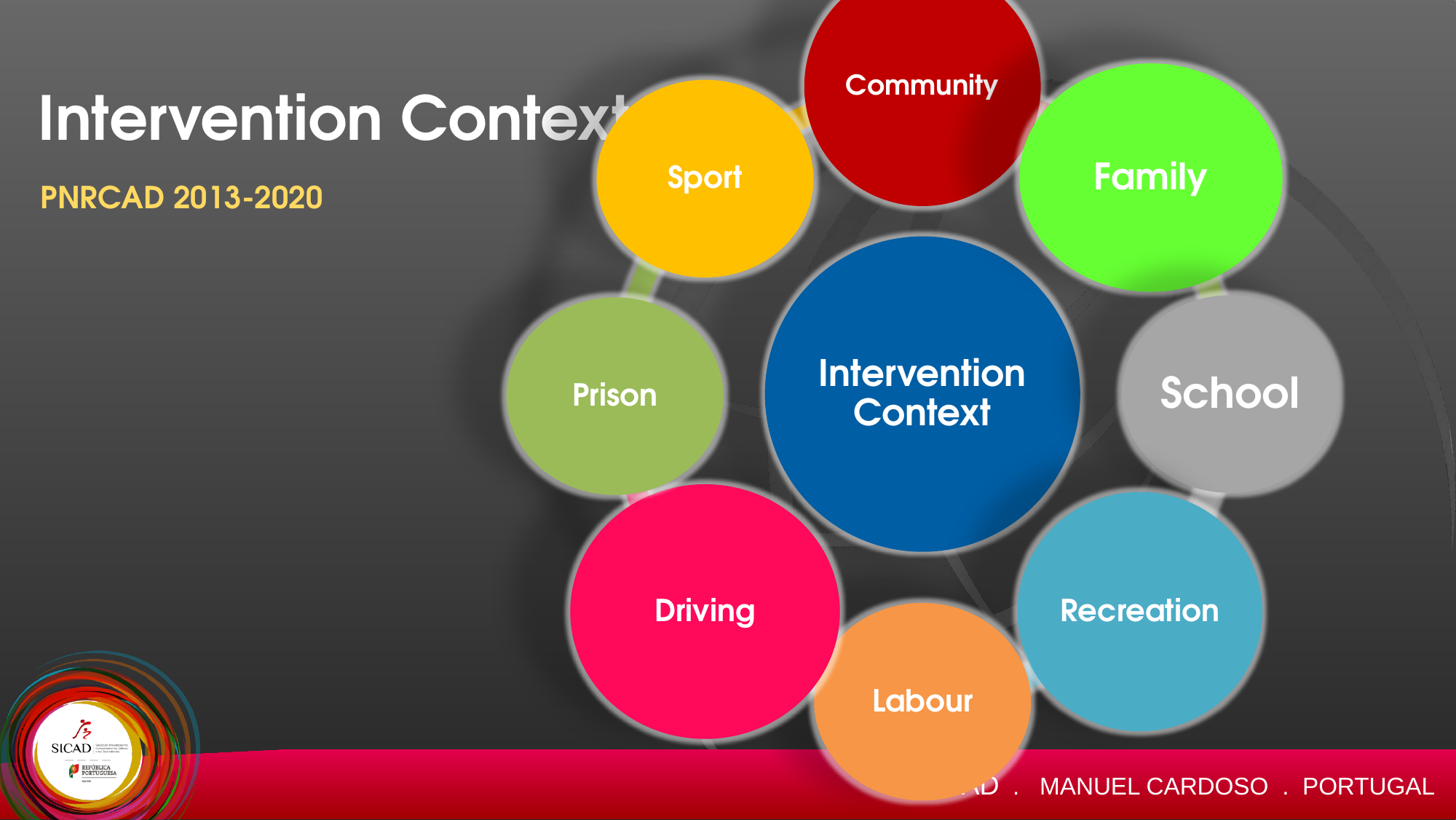

Intervention Context
Community
Family
School
Recreation
Labour
Driving
Prison
Sport
Intervention Contexts

PNRCAD 2013-2020